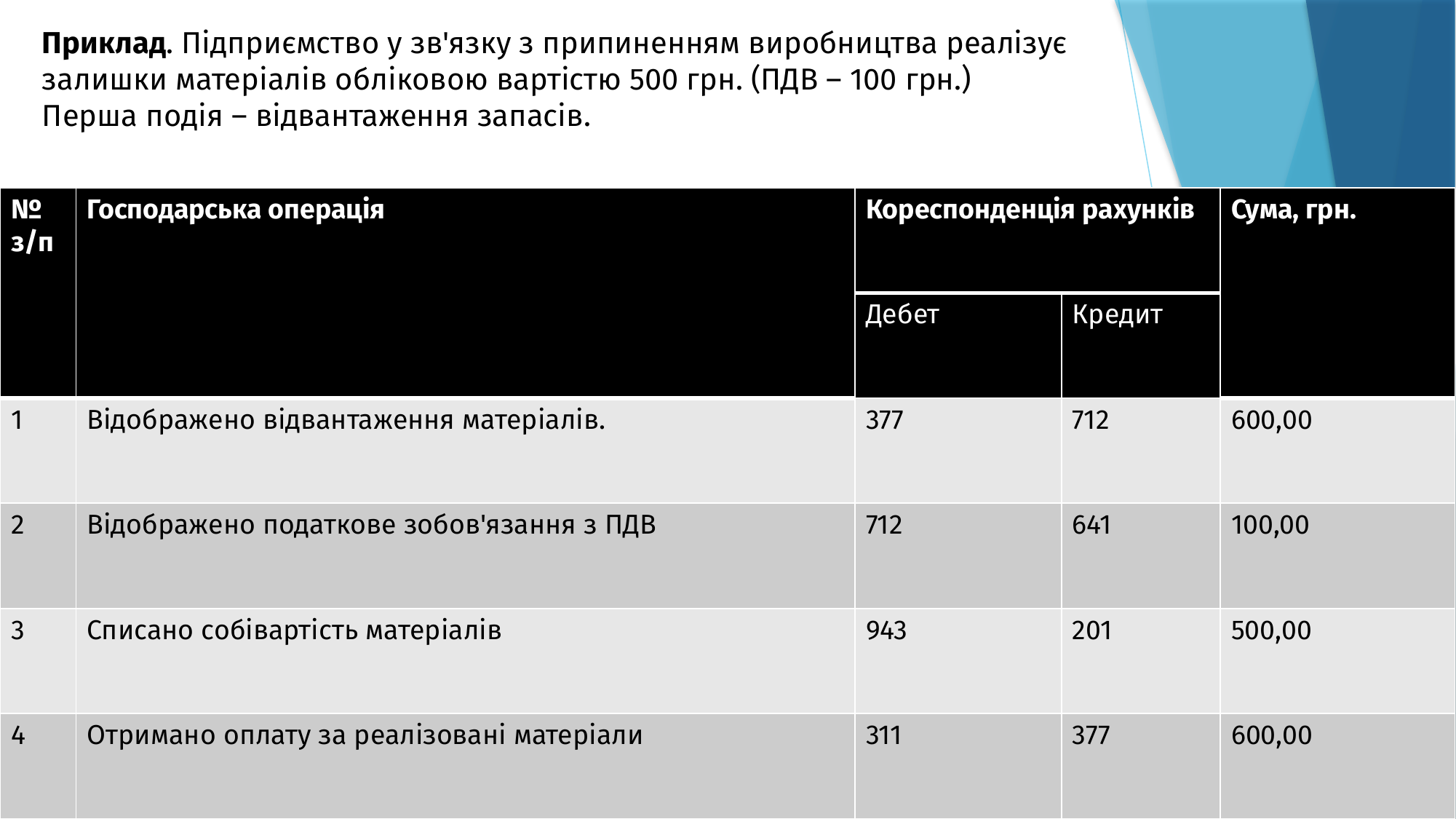

Приклад. Підприємство у зв'язку з припиненням виробництва реалізує залишки матеріалів обліковою вартістю 500 грн. (ПДВ – 100 грн.)
Перша подія – відвантаження запасів.
| № з/п | Господарська операція | Кореспонденція рахунків |  | Сума, грн. |
| --- | --- | --- | --- | --- |
|  |  | Дебет | Кредит |  |
| 1 | Відображено відвантаження матеріалів. | 377 | 712 | 600,00 |
| 2 | Відображено податкове зобов'язання з ПДВ | 712 | 641 | 100,00 |
| 3 | Списано собівартість матеріалів | 943 | 201 | 500,00 |
| 4 | Отримано оплату за реалізовані матеріали | 311 | 377 | 600,00 |